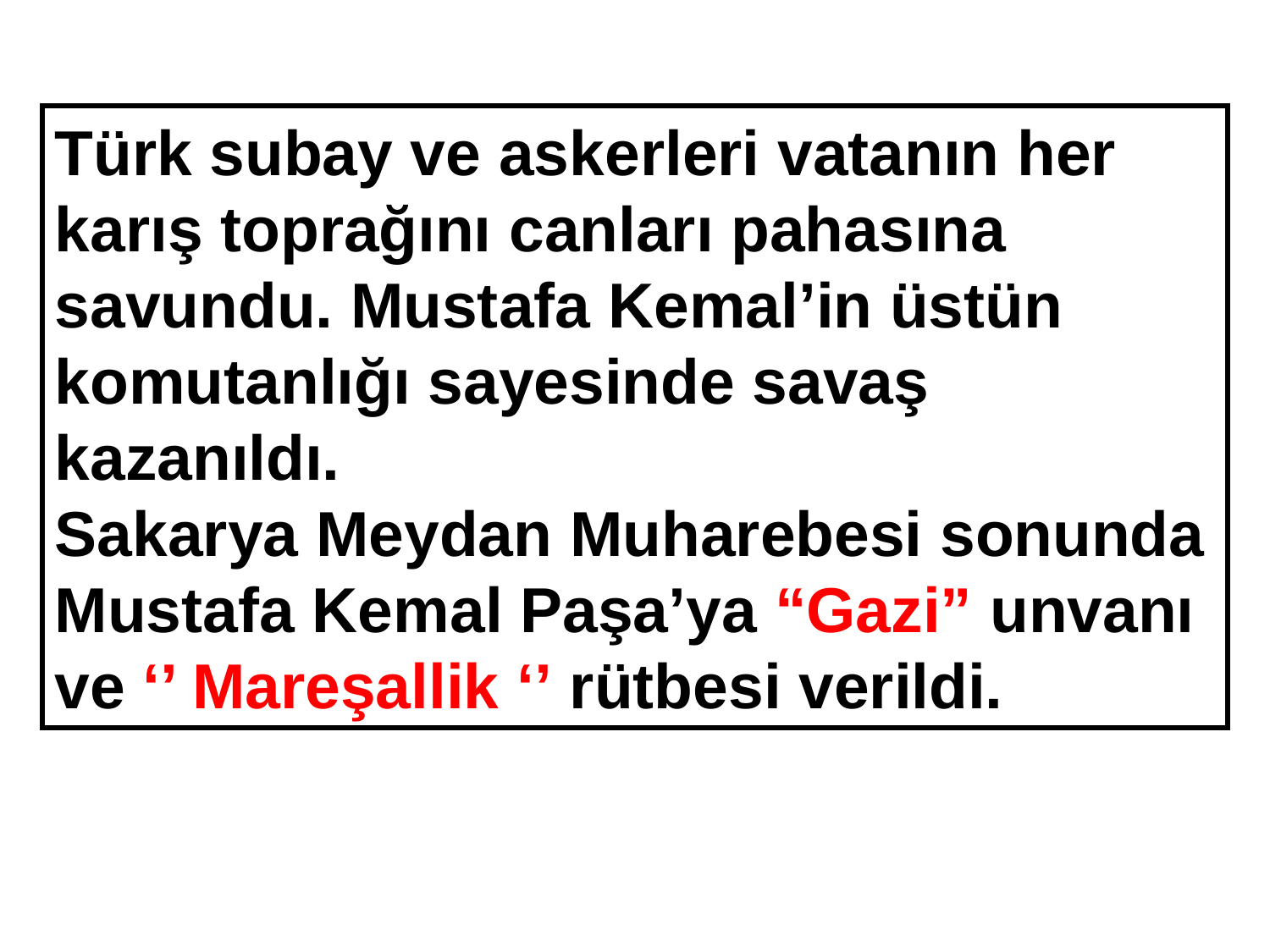

Türk subay ve askerleri vatanın her karış toprağını canları pahasına  savundu. Mustafa Kemal’in üstün komutanlığı sayesinde savaş kazanıldı.
Sakarya Meydan Muharebesi sonunda Mustafa Kemal Paşa’ya “Gazi” unvanı ve ‘’ Mareşallik ‘’ rütbesi verildi.